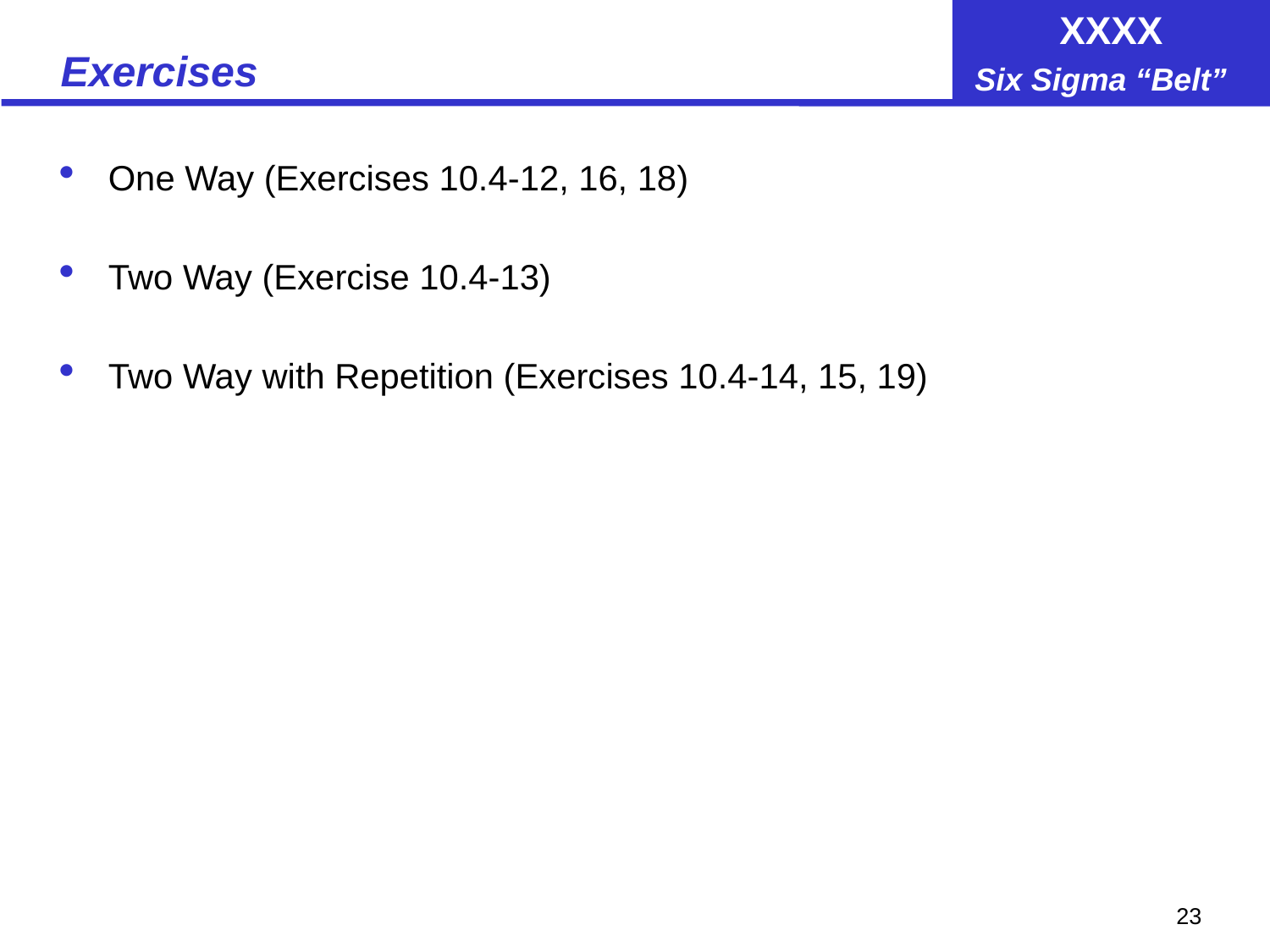

# Exercises
One Way (Exercises 10.4-12, 16, 18)

Two Way (Exercise 10.4-13)

Two Way with Repetition (Exercises 10.4-14, 15, 19)